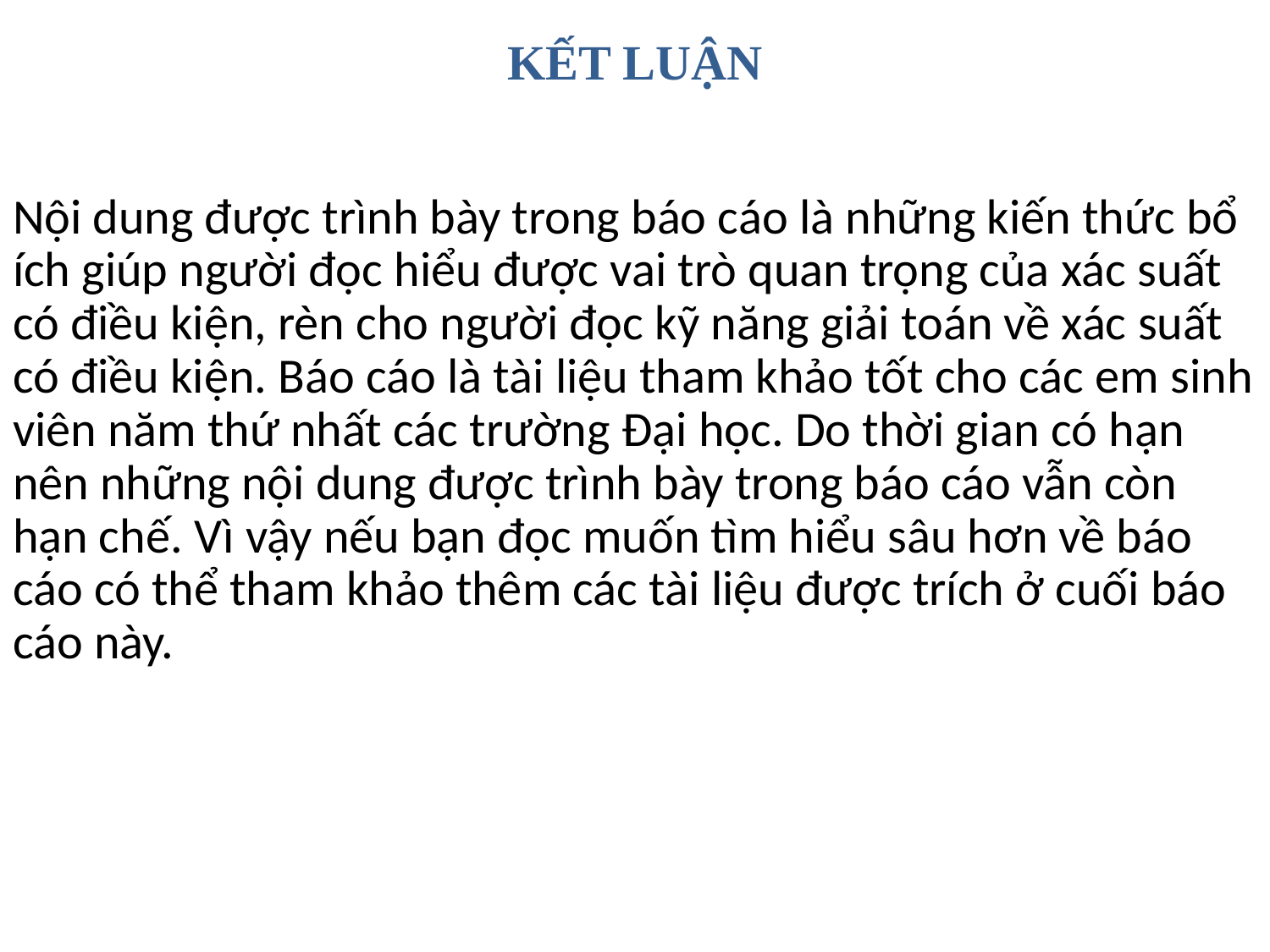

KẾT LUẬN

Nội dung được trình bày trong báo cáo là những kiến thức bổ ích giúp người đọc hiểu được vai trò quan trọng của xác suất có điều kiện, rèn cho người đọc kỹ năng giải toán về xác suất có điều kiện. Báo cáo là tài liệu tham khảo tốt cho các em sinh viên năm thứ nhất các trường Đại học. Do thời gian có hạn nên những nội dung được trình bày trong báo cáo vẫn còn hạn chế. Vì vậy nếu bạn đọc muốn tìm hiểu sâu hơn về báo cáo có thể tham khảo thêm các tài liệu được trích ở cuối báo cáo này.